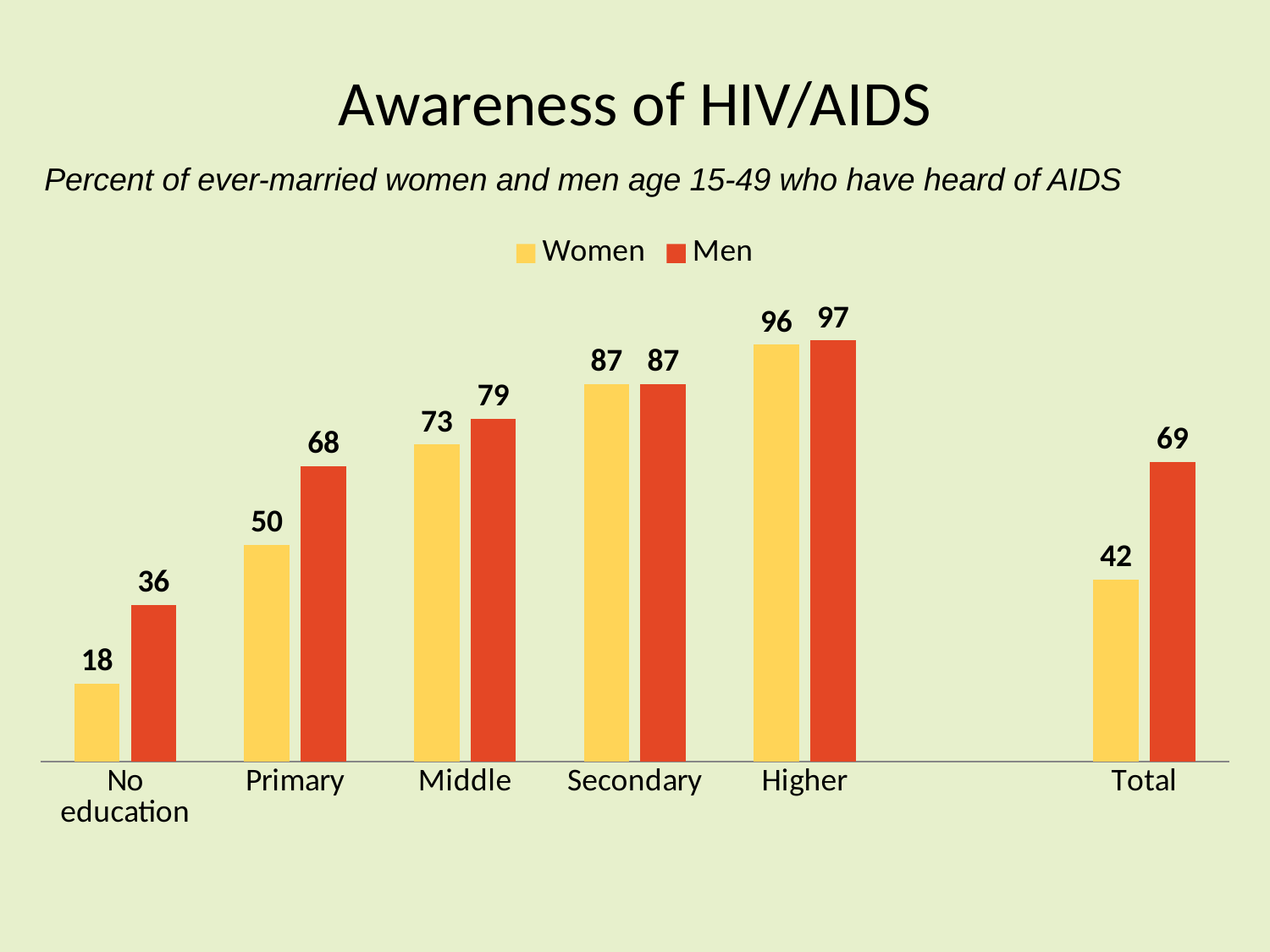

# Awareness of HIV/AIDS
Percent of ever-married women and men age 15-49 who have heard of AIDS

### Chart

| Category | Women | Men |
|---|---|---|
| No education | 18.0 | 36.0 |
| Primary | 50.0 | 68.0 |
| Middle | 73.0 | 79.0 |
| Secondary | 87.0 | 87.0 |
| Higher | 96.0 | 97.0 |
|  | None | None |
| Total | 42.0 | 69.0 |